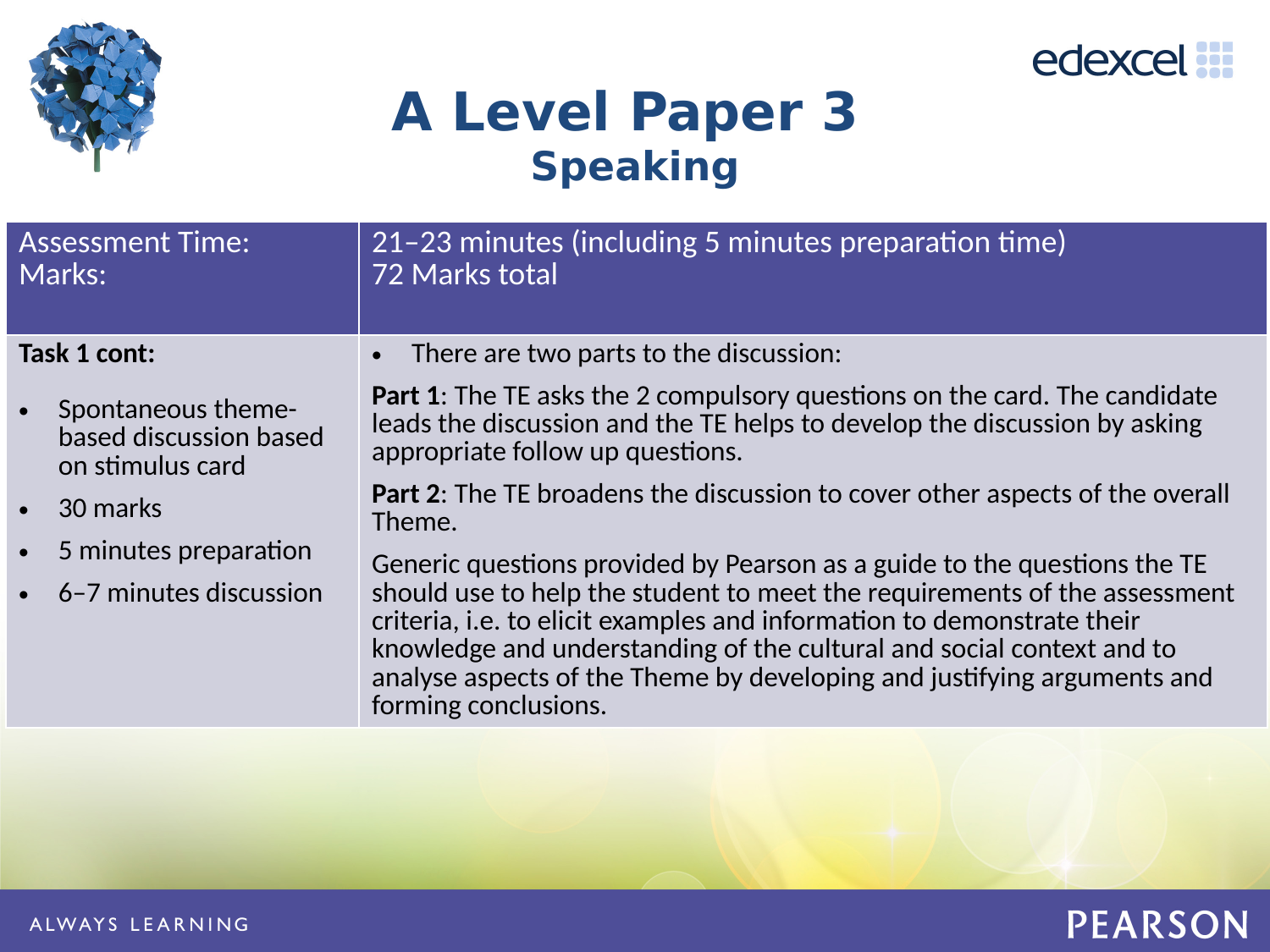

# A Level Paper 3 Speaking
| Assessment Time: Marks: | 21–23 minutes (including 5 minutes preparation time) 72 Marks total |
| --- | --- |
| Task 1 cont: Spontaneous theme-based discussion based on stimulus card 30 marks 5 minutes preparation 6–7 minutes discussion | There are two parts to the discussion: Part 1: The TE asks the 2 compulsory questions on the card. The candidate leads the discussion and the TE helps to develop the discussion by asking appropriate follow up questions. Part 2: The TE broadens the discussion to cover other aspects of the overall Theme. Generic questions provided by Pearson as a guide to the questions the TE should use to help the student to meet the requirements of the assessment criteria, i.e. to elicit examples and information to demonstrate their knowledge and understanding of the cultural and social context and to analyse aspects of the Theme by developing and justifying arguments and forming conclusions. |